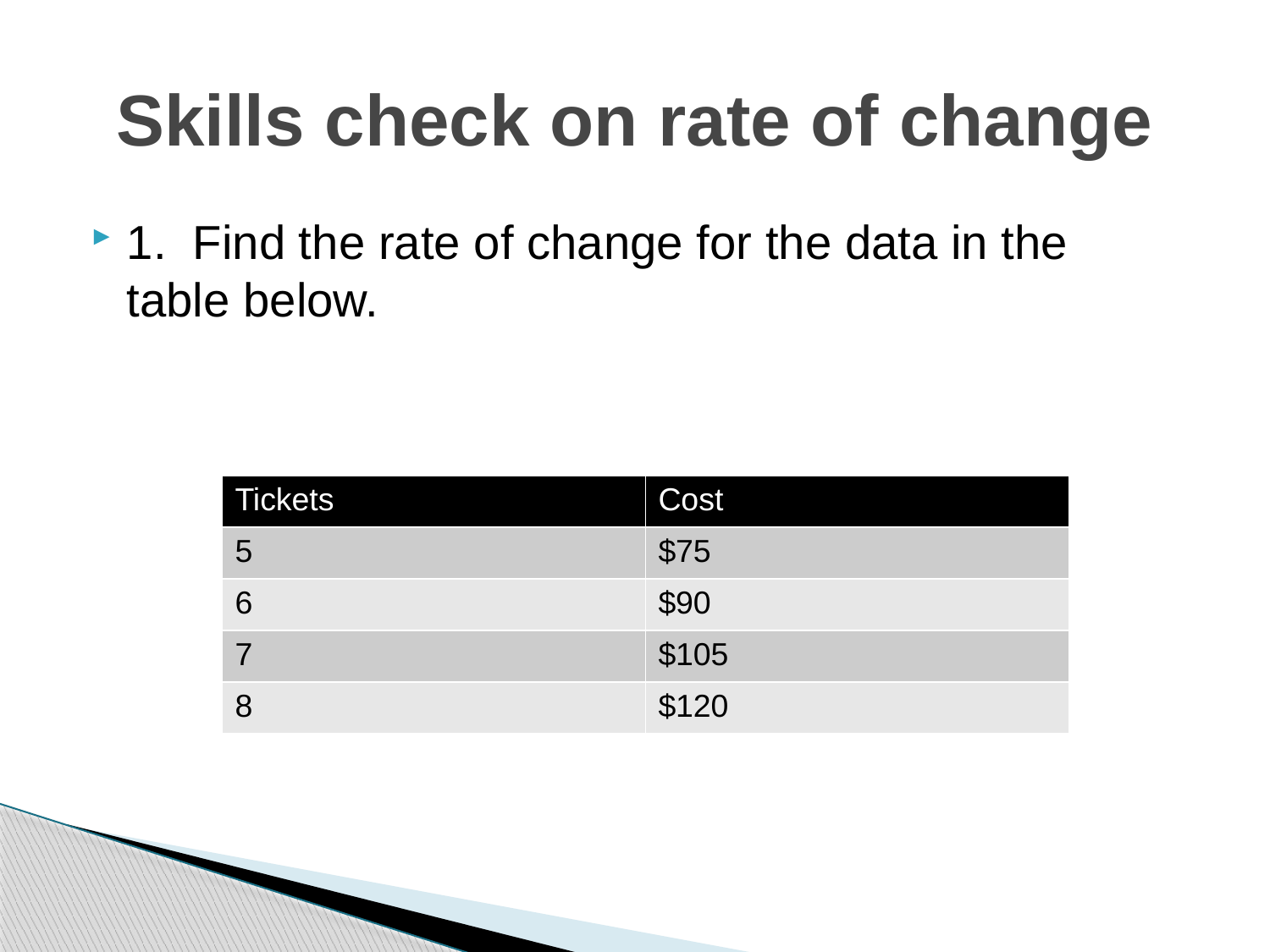

# Skills check on rate of change
1.  Find the rate of change for the data in the 	table below.

| Tickets | Cost |
| --- | --- |
| 5 | $75 |
| 6 | $90 |
| 7 | $105 |
| 8 | $120 |